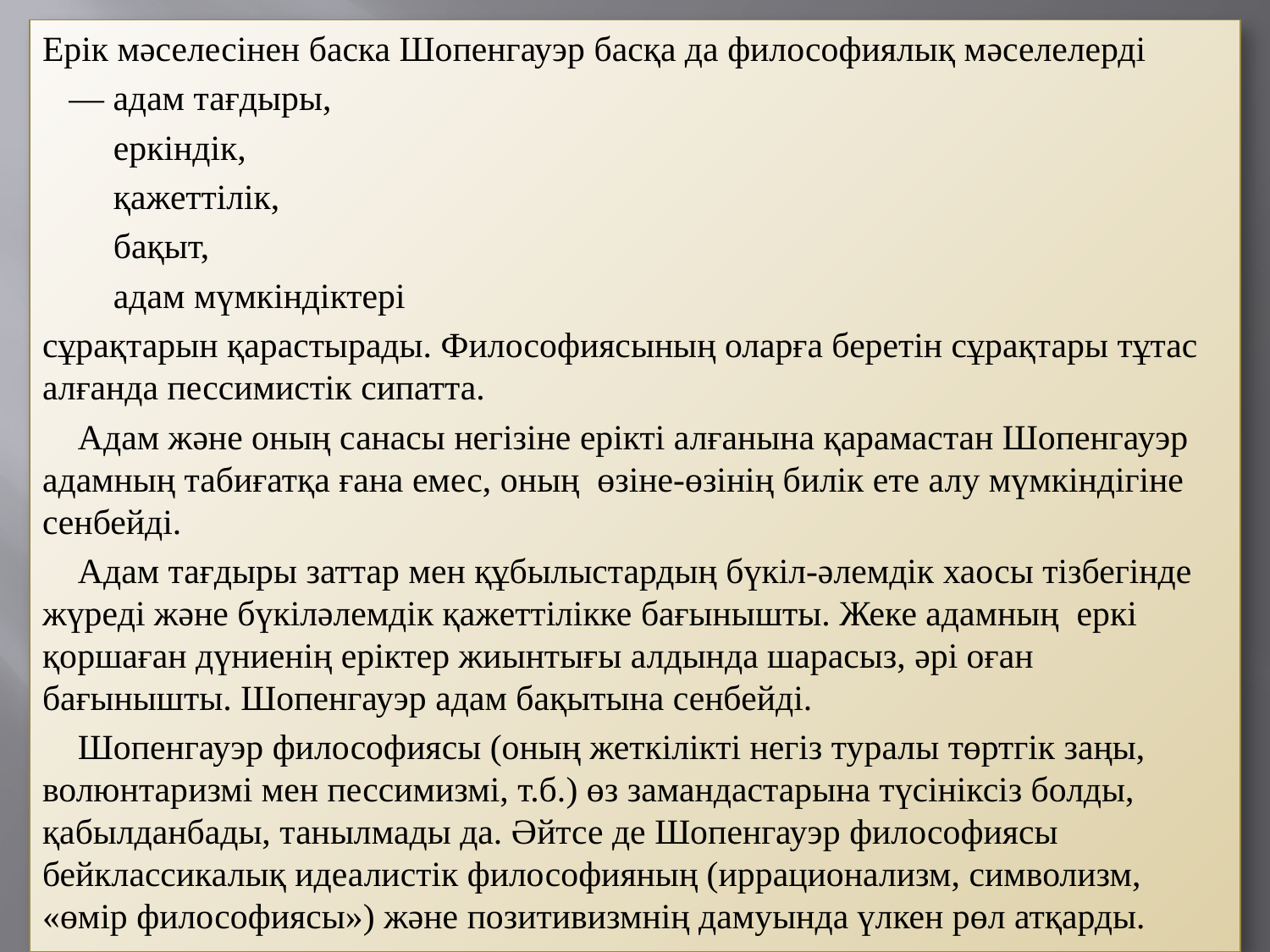

#
Ерік мәселесінен баска Шопенгауэр басқа да философиялық мәселелерді
   — адам тағдыры,
        еркіндік,
        қажеттілік,
        бақыт,
        адам мүмкіндіктері
сұрақтарын қарастырады. Философиясының оларға беретін сұрақтары тұтас алғанда пессимистік сипатта.
    Адам және оның санасы негізіне ерікті алғанына қарамастан Шопенгауэр адамның табиғатқа ғана емес, оның  өзіне-өзінің билік ете алу мүмкіндігіне сенбейді.
    Адам тағдыры заттар мен құбылыстардың бүкіл-әлемдік хаосы тізбегінде жүреді және бүкіләлемдік қажеттілікке бағынышты. Жеке адамның  еркі қоршаған дүниенің еріктер жиынтығы алдында шарасыз, әрі оған бағынышты. Шопенгауэр адам бақытына сенбейді.
    Шопенгауэр философиясы (оның жеткілікті негіз туралы төртгік заңы, волюнтаризмі мен пессимизмі, т.б.) өз замандастарына түсініксіз болды, қабылданбады, танылмады да. Әйтсе де Шопенгауэр философиясы бейклассикалық идеалистік философияның (иррационализм, символизм, «өмір философиясы») және позитивизмнің дамуында үлкен рөл атқарды.